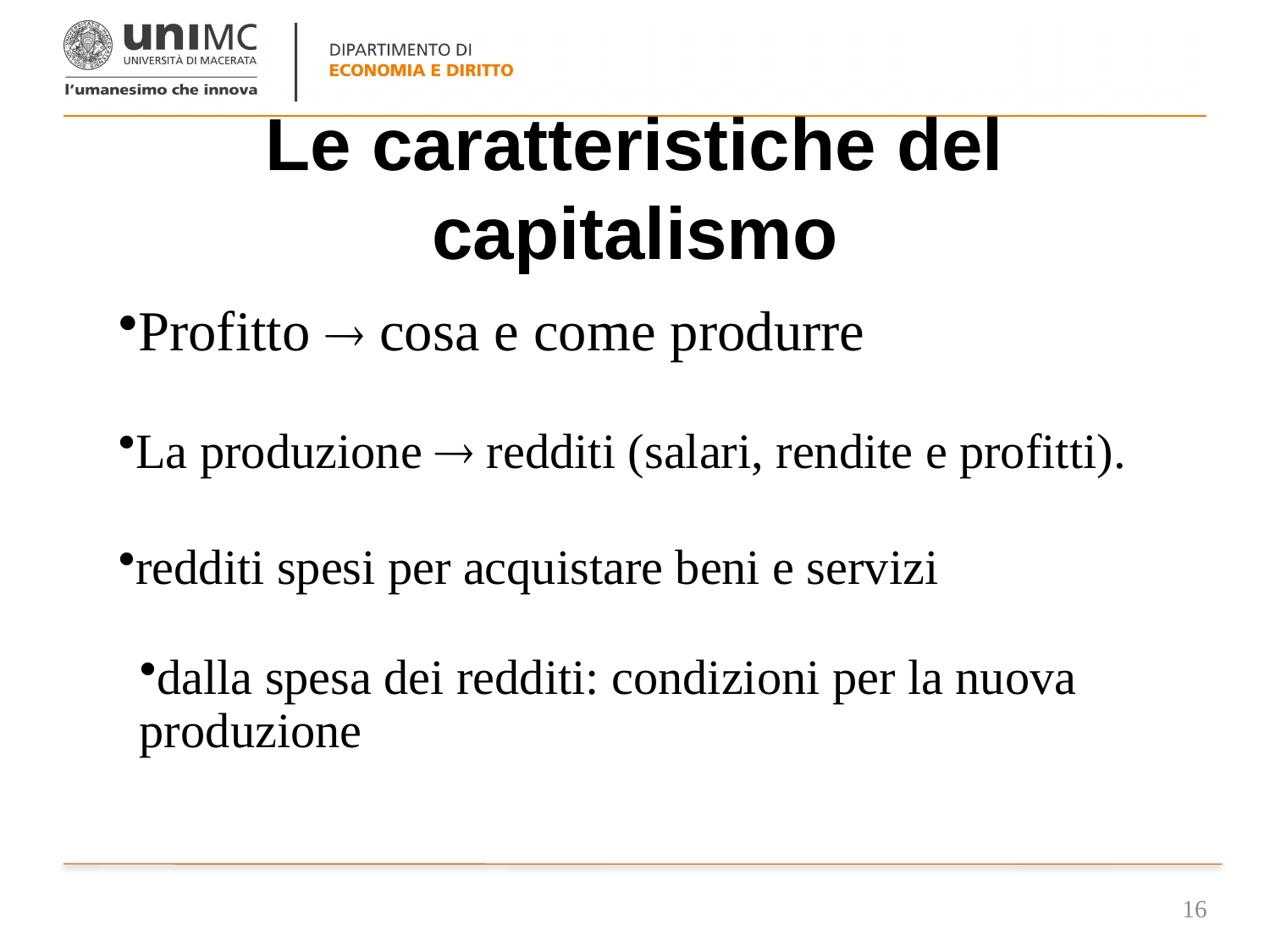

# Le caratteristiche del capitalismo
Profitto → cosa e come produrre
La produzione → redditi (salari, rendite e profitti).
redditi spesi per acquistare beni e servizi
dalla spesa dei redditi: condizioni per la nuova produzione
16